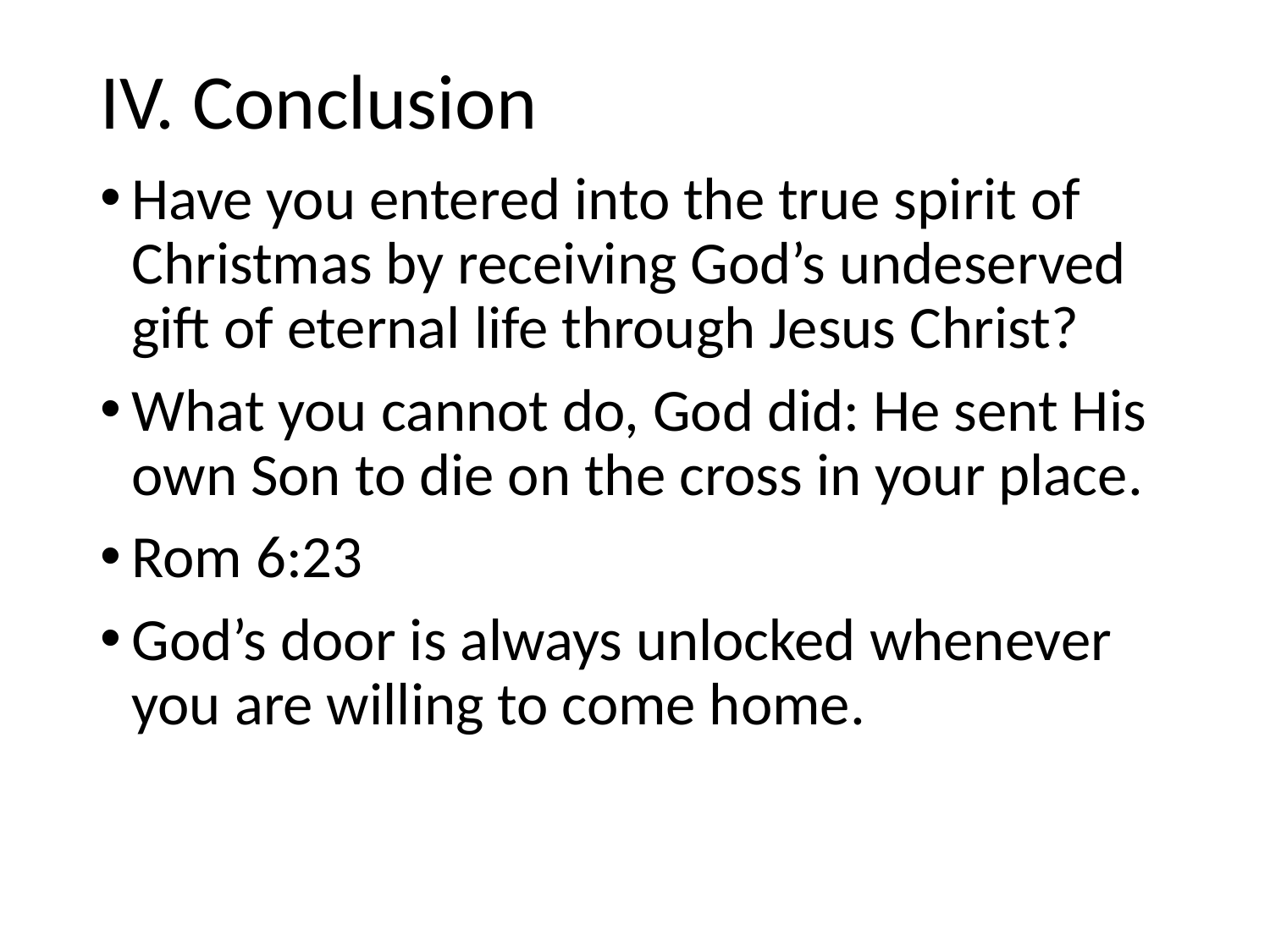

# IV. Conclusion
Have you entered into the true spirit of Christmas by receiving God’s undeserved gift of eternal life through Jesus Christ?
What you cannot do, God did: He sent His own Son to die on the cross in your place.
Rom 6:23
God’s door is always unlocked whenever you are willing to come home.